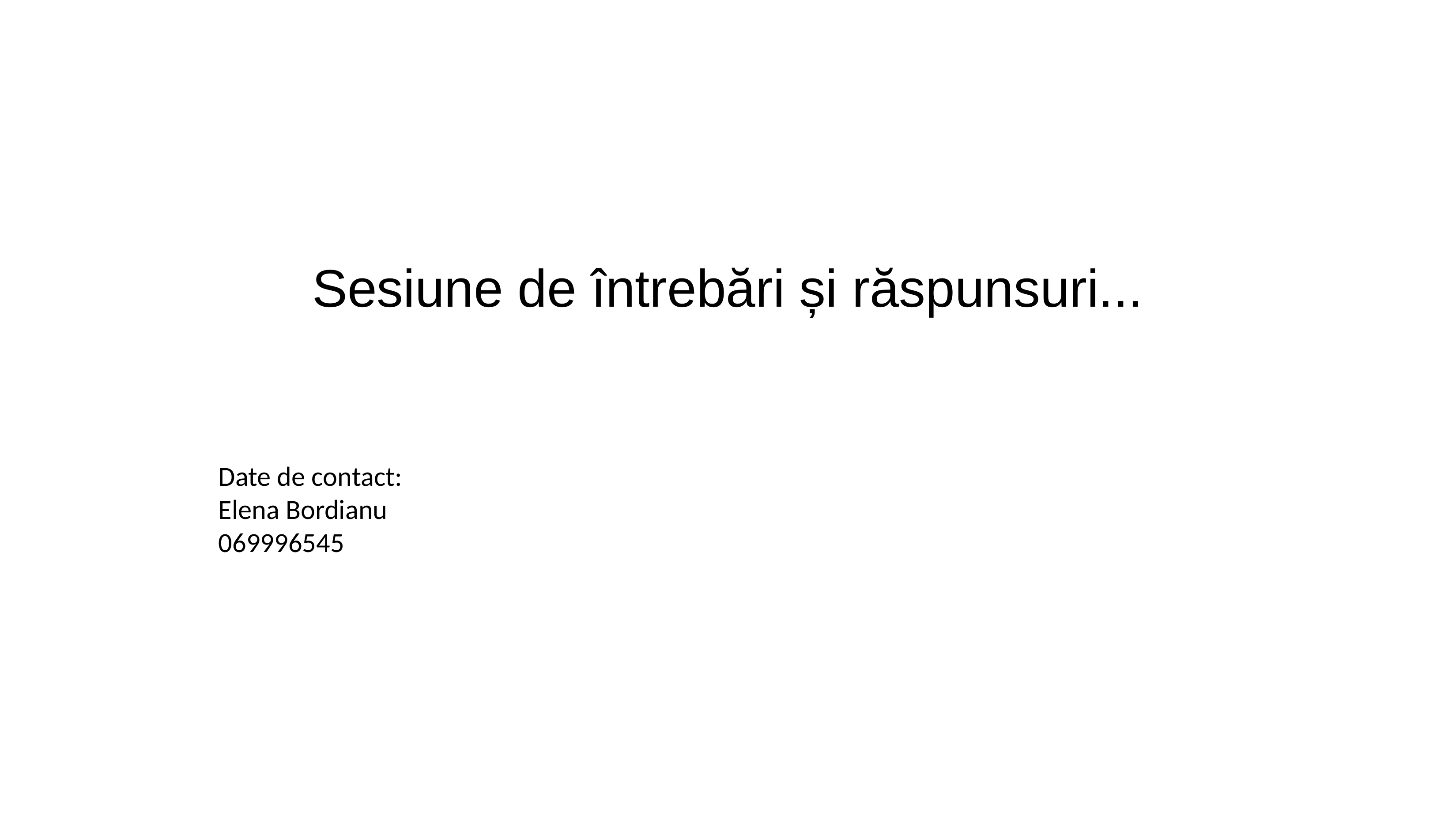

# Sesiune de întrebări și răspunsuri...
Date de contact:
Elena Bordianu
069996545